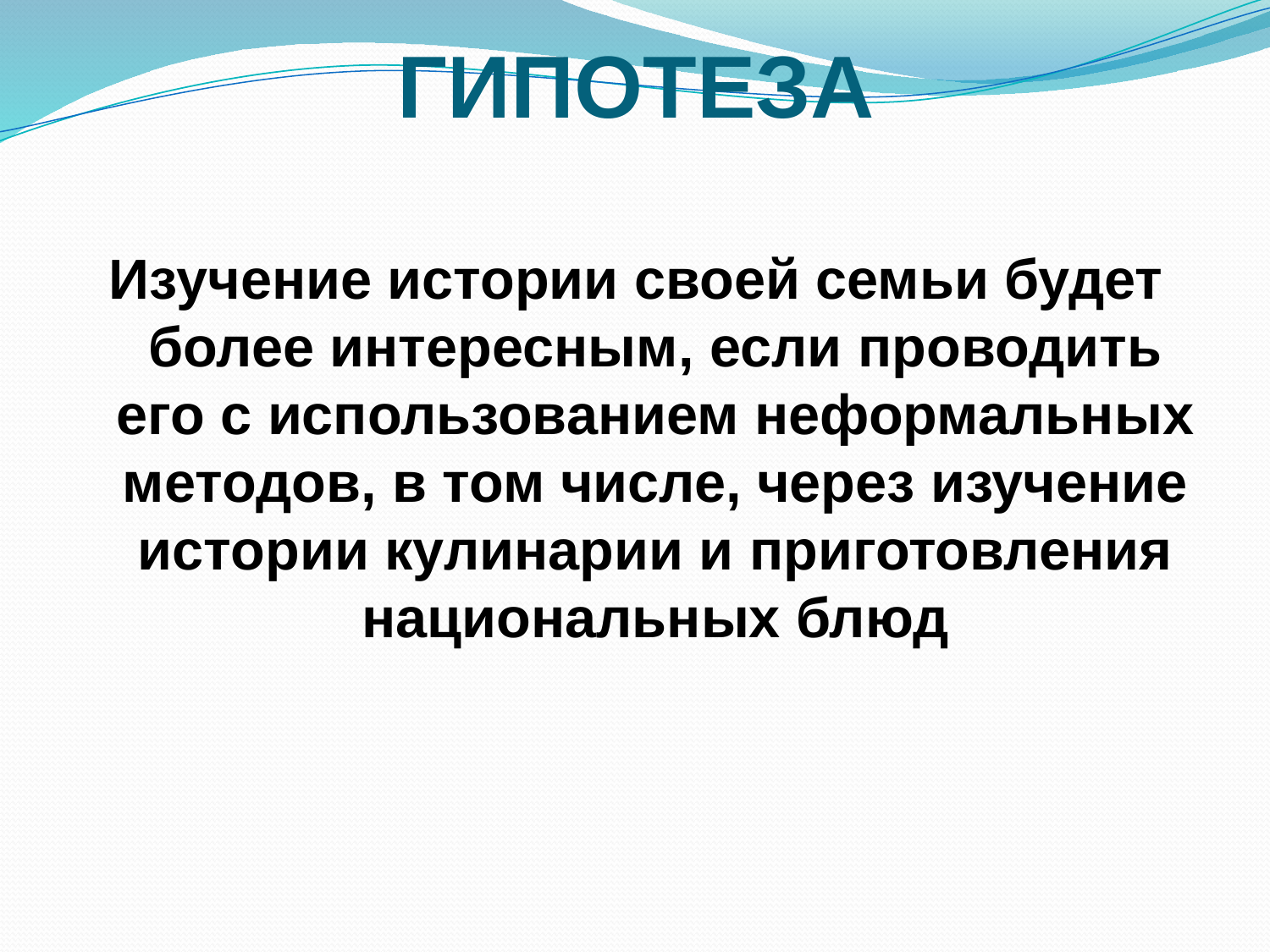

# ГИПОТЕЗА
Изучение истории своей семьи будет более интересным, если проводить его с использованием неформальных методов, в том числе, через изучение истории кулинарии и приготовления национальных блюд